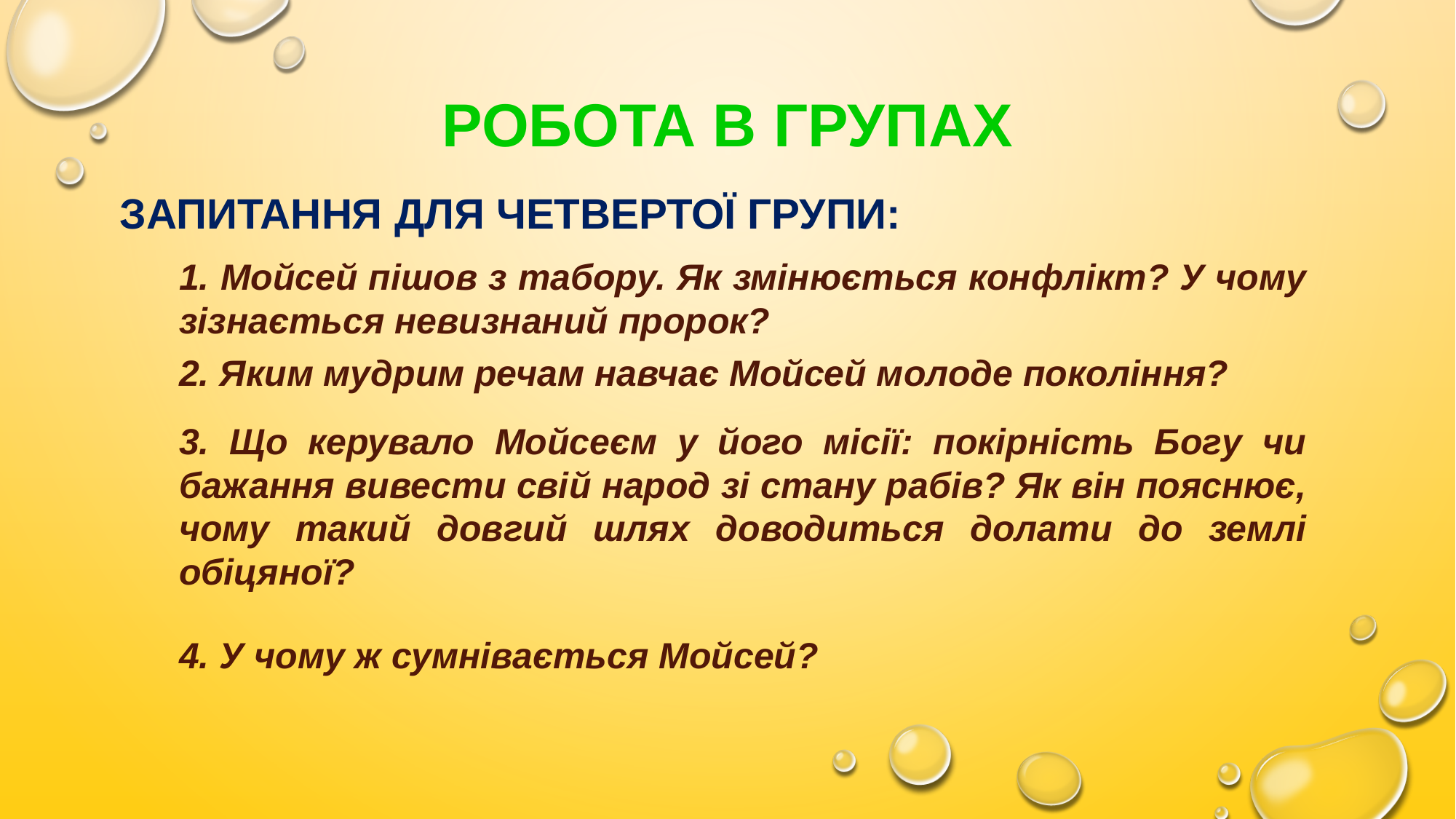

# Робота в групах
Запитання для четвертої групи:

| 1. Мойсей пішов з табору. Як змінюється конфлікт? У чому зізнається невизнаний пророк? |
| --- |
| 2. Яким мудрим речам навчає Мойсей молоде покоління? |
| 3. Що керувало Мойсеєм у його місії: покірність Богу чи бажання вивести свій народ зі стану рабів? Як він пояснює, чому такий довгий шлях доводиться долати до землі обіцяної? |
| 4. У чому ж сумнівається Мойсей? |